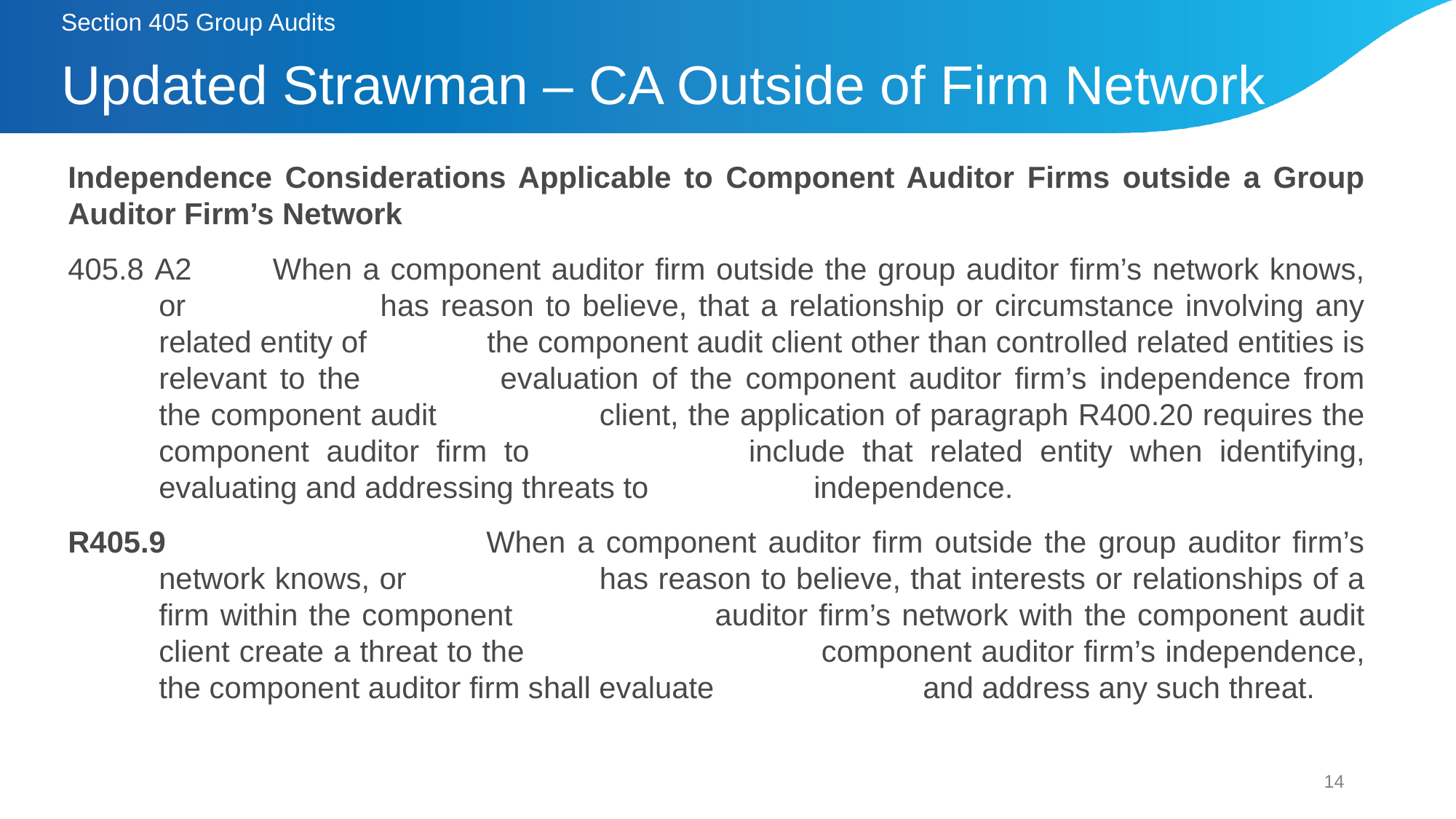

Section 405 Group Audits
# Updated Strawman – CA Outside of Firm Network
Independence Considerations Applicable to Component Auditor Firms outside a Group Auditor Firm’s Network
405.8 A2 	When a component auditor firm outside the group auditor firm’s network knows, or 		has reason to believe, that a relationship or circumstance involving any related entity of 		the component audit client other than controlled related entities is relevant to the 		evaluation of the component auditor firm’s independence from the component audit 		client, the application of paragraph R400.20 requires the component auditor firm to  		include that related entity when identifying, evaluating and addressing threats to 		independence.
R405.9			When a component auditor firm outside the group auditor firm’s network knows, or 		has reason to believe, that interests or relationships of a firm within the component 		auditor firm’s network with the component audit client create a threat to the 			component auditor firm’s independence, the component auditor firm shall evaluate 		and address any such threat.

14